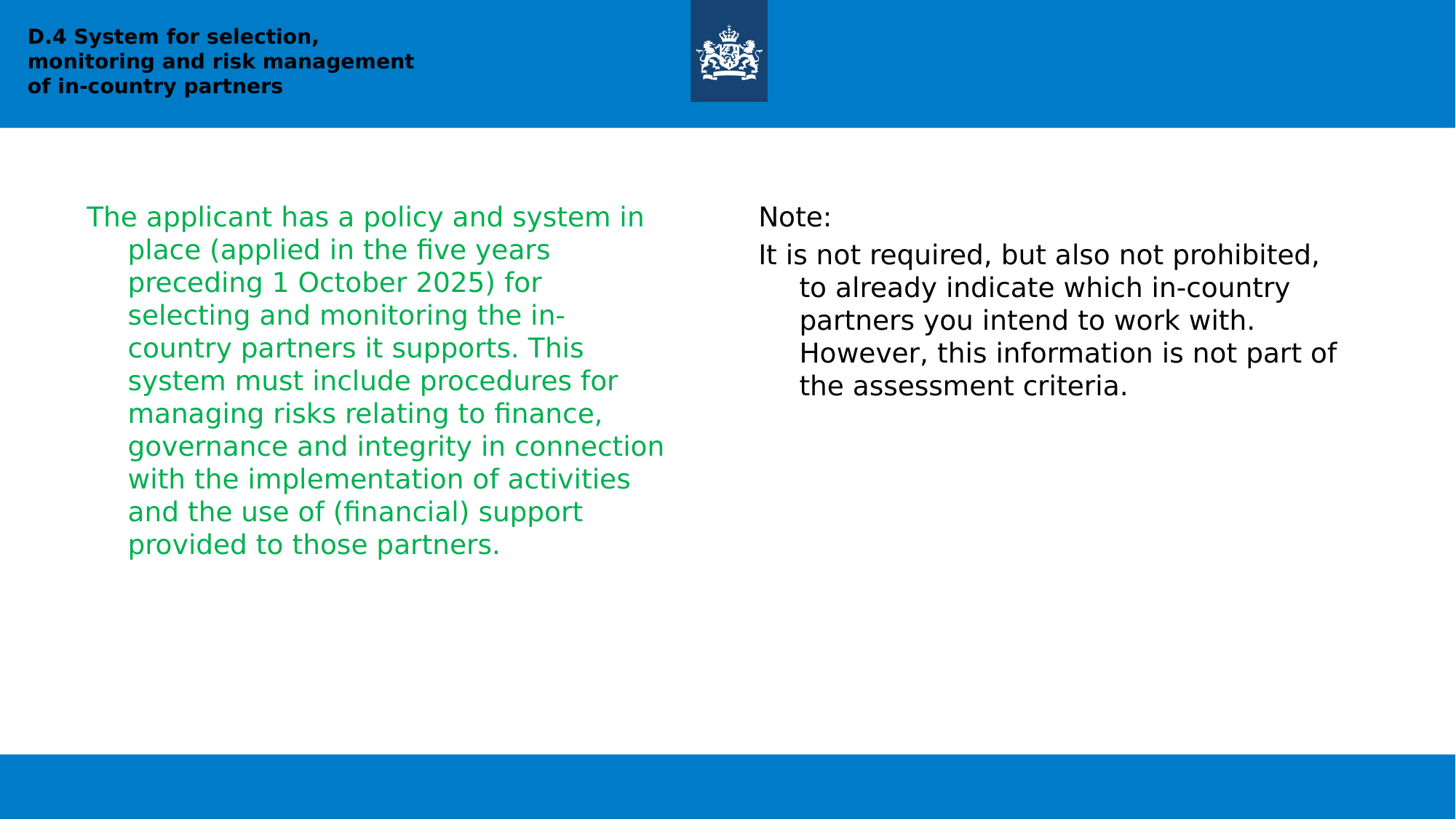

# D.4 System for selection, monitoring and risk management of in-country partners
The applicant has a policy and system in place (applied in the five years preceding 1 October 2025) for selecting and monitoring the in-country partners it supports. This system must include procedures for managing risks relating to finance, governance and integrity in connection with the implementation of activities and the use of (financial) support provided to those partners.
Note:
It is not required, but also not prohibited, to already indicate which in-country partners you intend to work with. However, this information is not part of the assessment criteria.